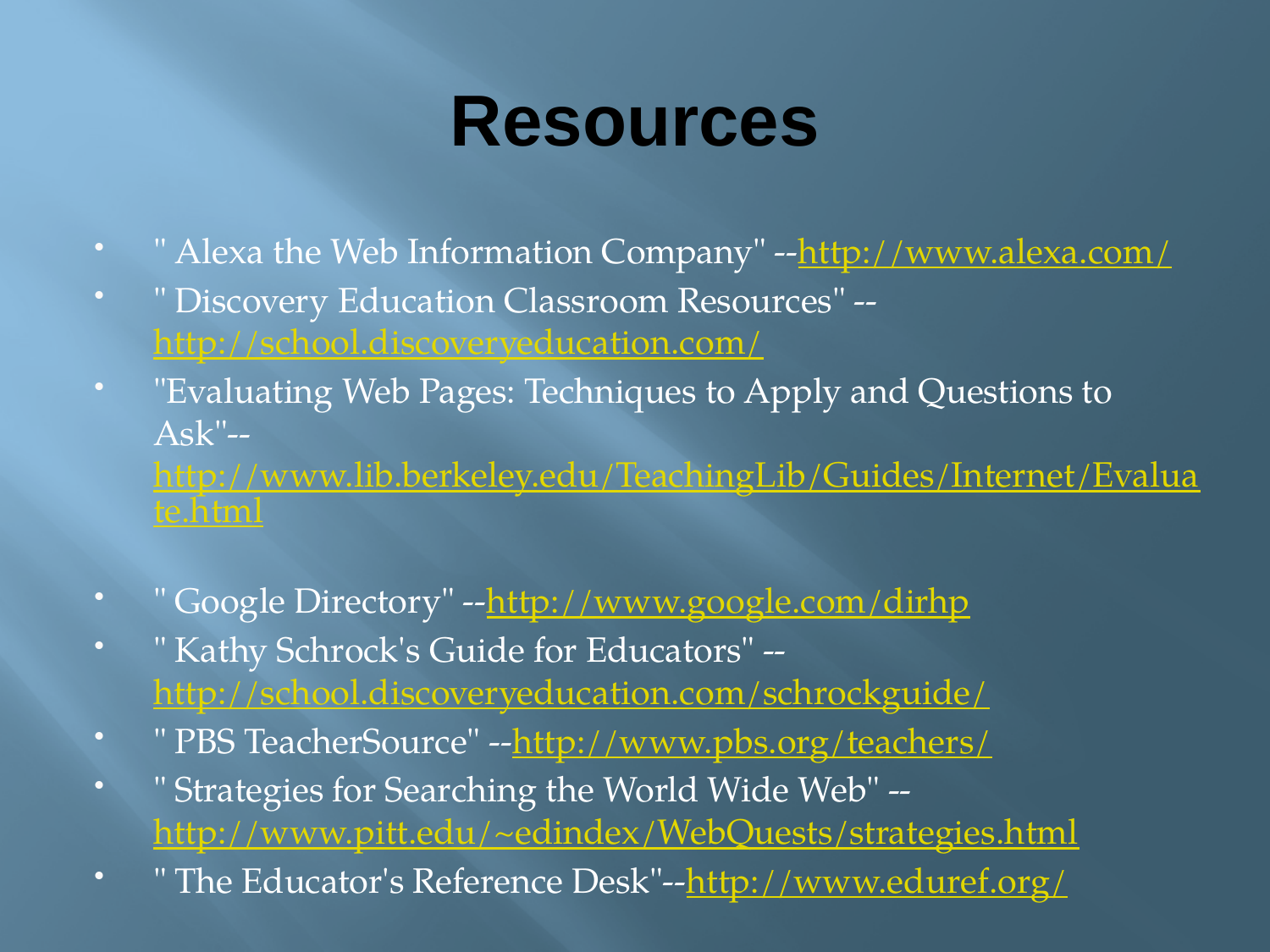

# Resources
" Alexa the Web Information Company" --http://www.alexa.com/
" Discovery Education Classroom Resources" --http://school.discoveryeducation.com/
"Evaluating Web Pages: Techniques to Apply and Questions to Ask"--http://www.lib.berkeley.edu/TeachingLib/Guides/Internet/Evaluate.html
" Google Directory" --http://www.google.com/dirhp
" Kathy Schrock's Guide for Educators" --http://school.discoveryeducation.com/schrockguide/
" PBS TeacherSource" --http://www.pbs.org/teachers/
" Strategies for Searching the World Wide Web" --http://www.pitt.edu/~edindex/WebQuests/strategies.html
" The Educator's Reference Desk"--http://www.eduref.org/